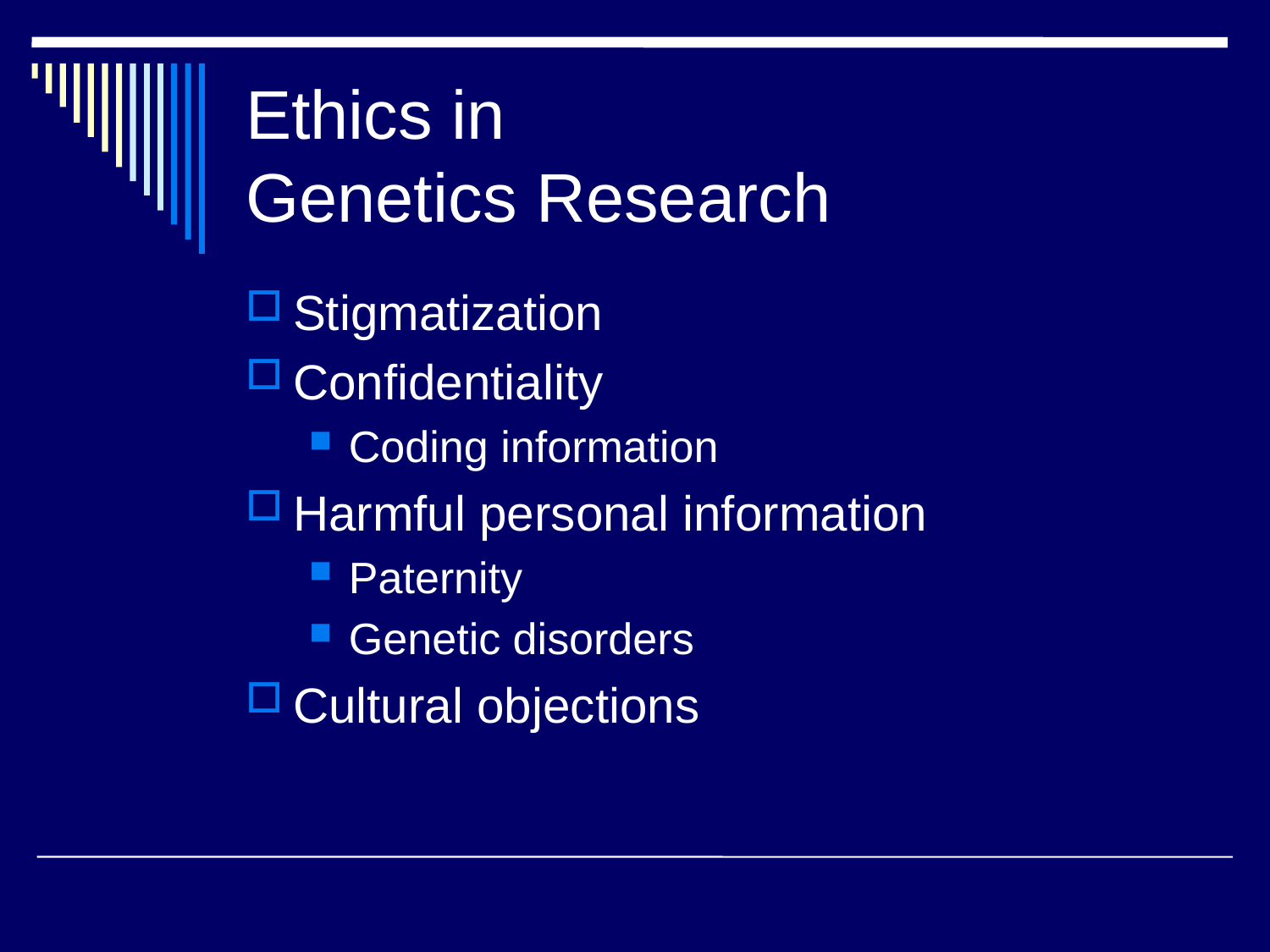

# Ethics in Genetics Research
Stigmatization
Confidentiality
Coding information
Harmful personal information
Paternity
Genetic disorders
Cultural objections